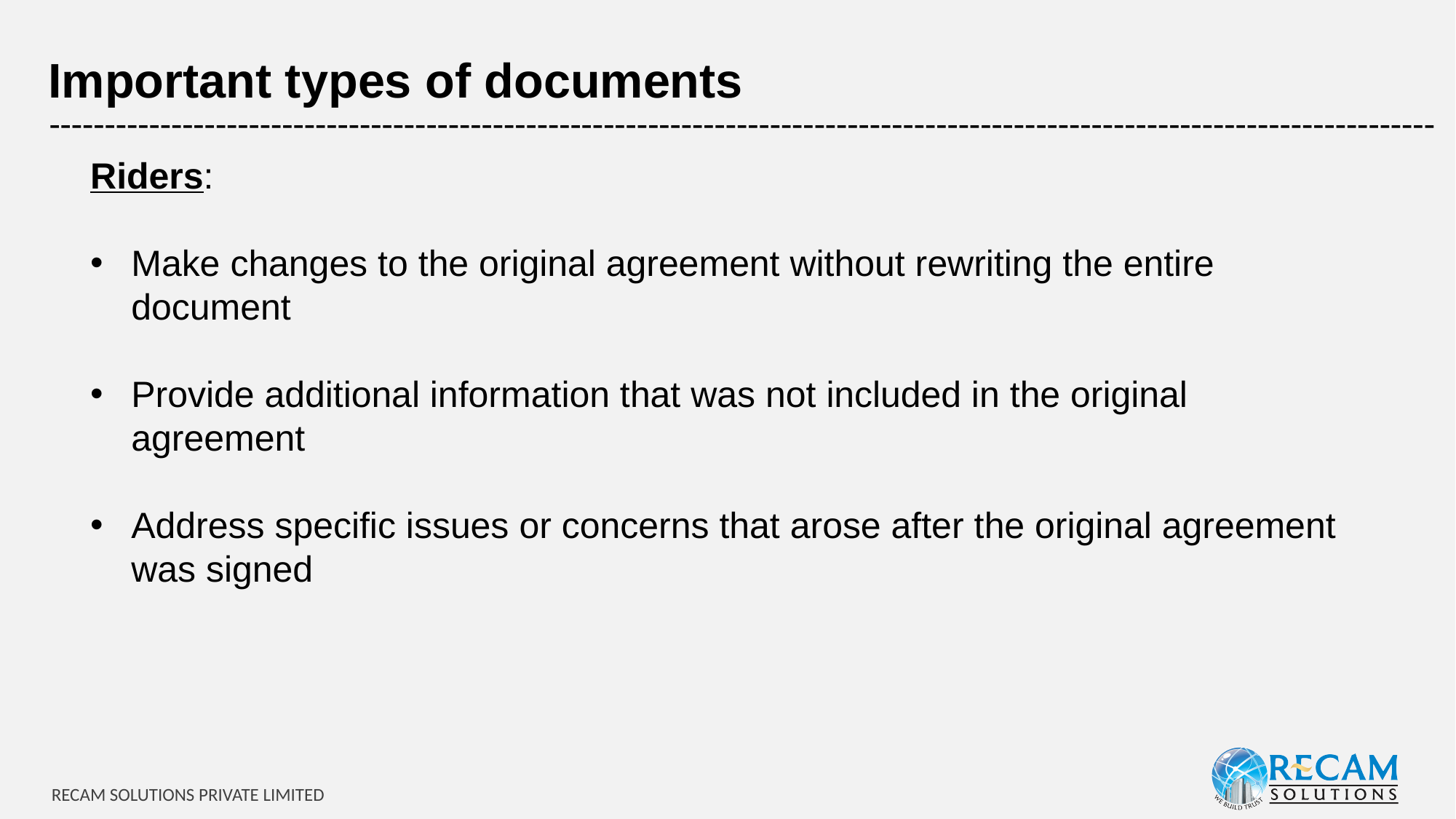

Important types of documents
-----------------------------------------------------------------------------------------------------------------------------
Riders:

Make changes to the original agreement without rewriting the entire document

Provide additional information that was not included in the original agreement

Address specific issues or concerns that arose after the original agreement was signed
RECAM SOLUTIONS PRIVATE LIMITED